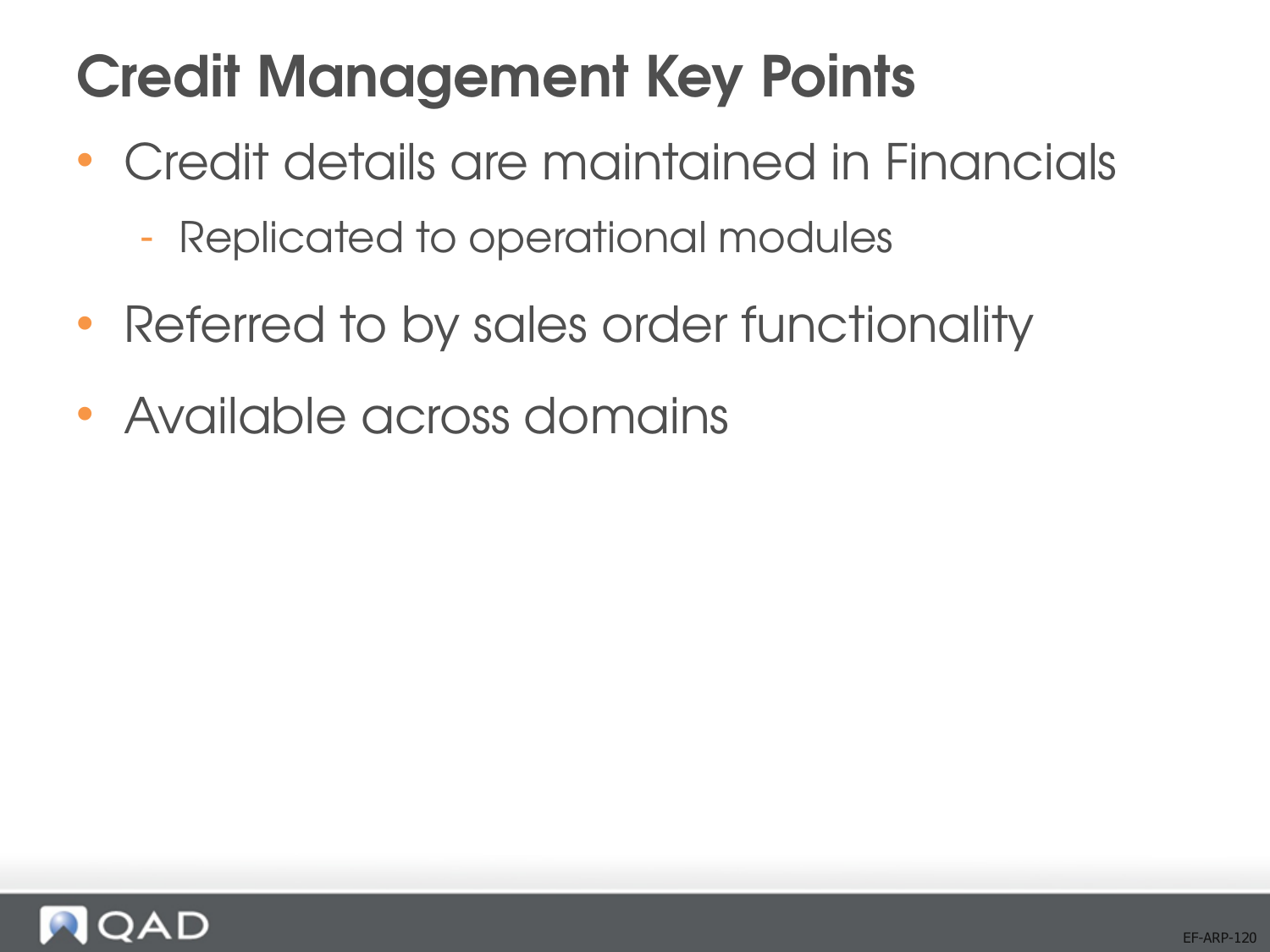

# Credit Management Key Points
Credit details are maintained in Financials
Replicated to operational modules
Referred to by sales order functionality
Available across domains

EF-ARP-120